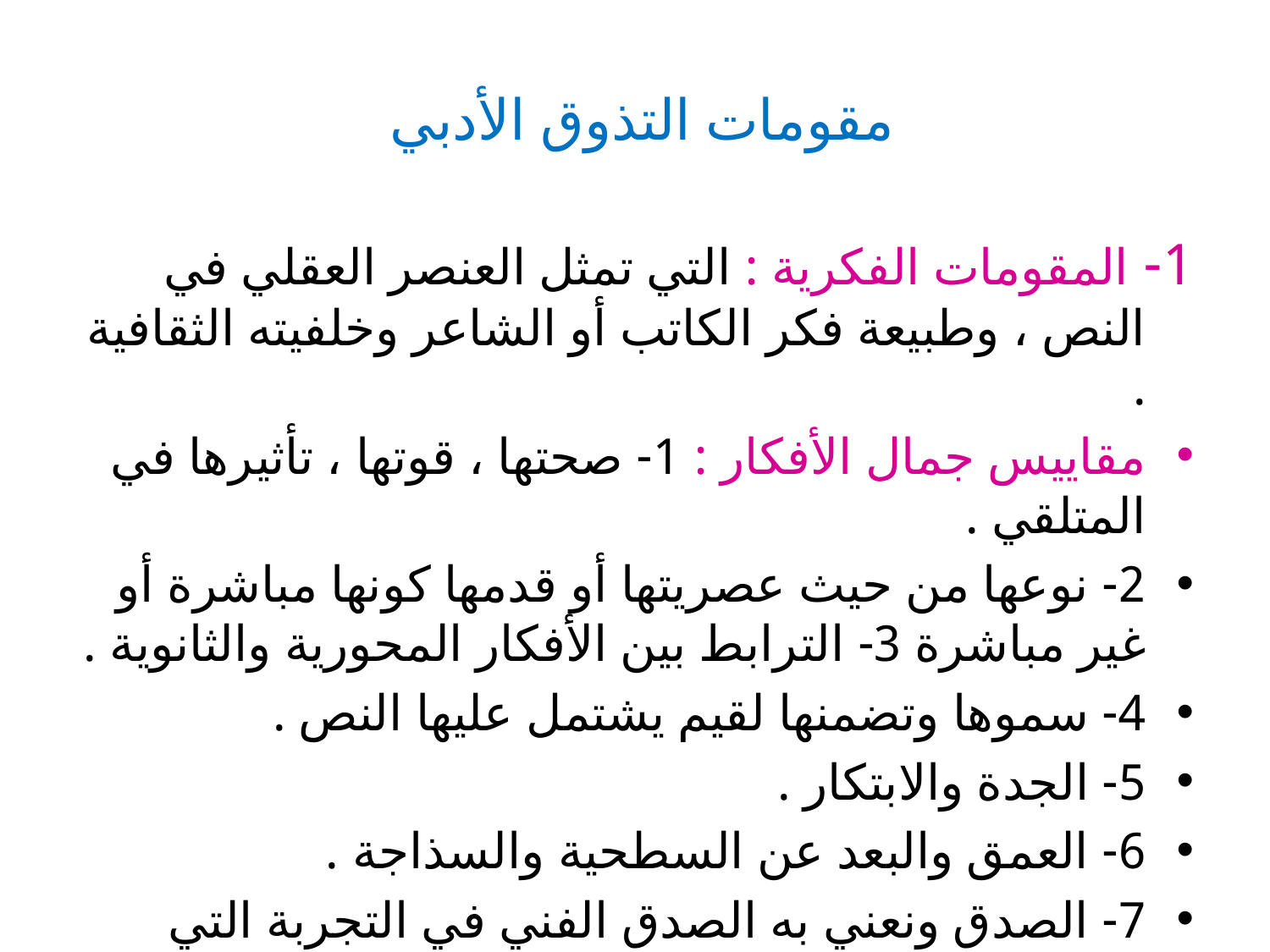

# مقومات التذوق الأدبي
1- المقومات الفكرية : التي تمثل العنصر العقلي في النص ، وطبيعة فكر الكاتب أو الشاعر وخلفيته الثقافية .
مقاييس جمال الأفكار : 1- صحتها ، قوتها ، تأثيرها في المتلقي .
2- نوعها من حيث عصريتها أو قدمها كونها مباشرة أو غير مباشرة 3- الترابط بين الأفكار المحورية والثانوية .
4- سموها وتضمنها لقيم يشتمل عليها النص .
5- الجدة والابتكار .
6- العمق والبعد عن السطحية والسذاجة .
7- الصدق ونعني به الصدق الفني في التجربة التي يعالجها .